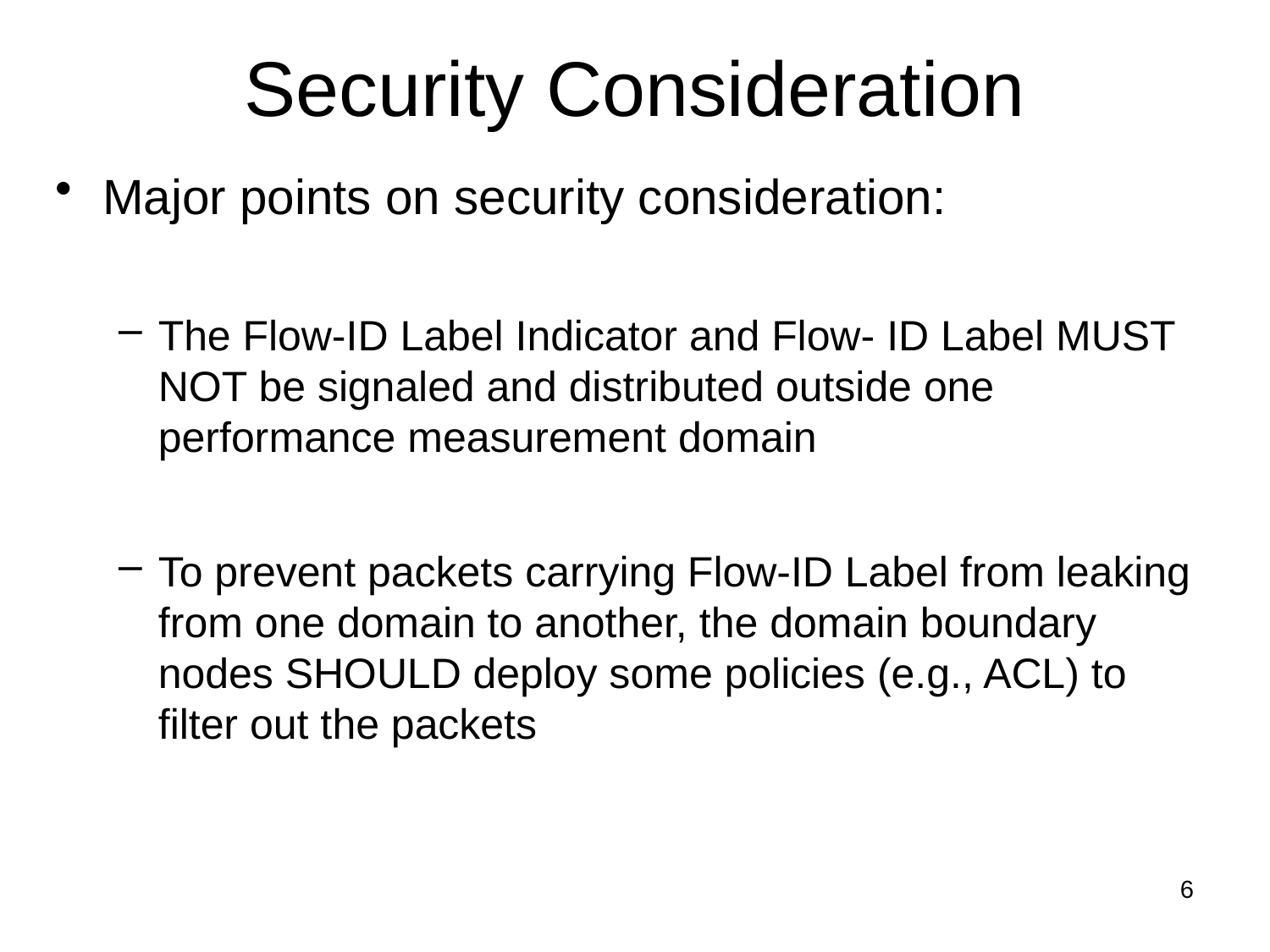

# Security Consideration
Major points on security consideration:

The Flow-ID Label Indicator and Flow- ID Label MUST NOT be signaled and distributed outside one performance measurement domain

To prevent packets carrying Flow-ID Label from leaking from one domain to another, the domain boundary nodes SHOULD deploy some policies (e.g., ACL) to filter out the packets

6